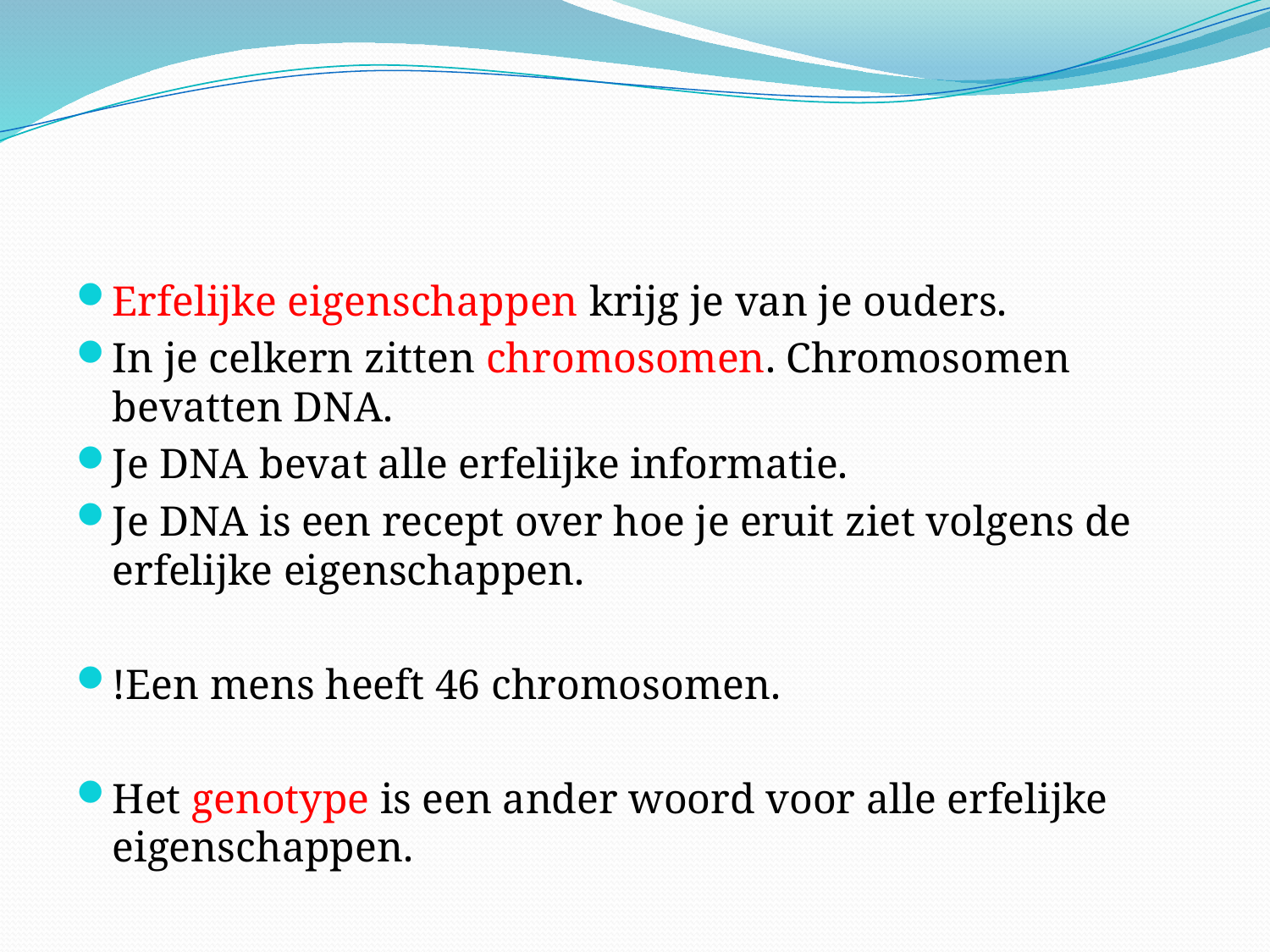

Erfelijke eigenschappen krijg je van je ouders.
In je celkern zitten chromosomen. Chromosomen bevatten DNA.
Je DNA bevat alle erfelijke informatie.
Je DNA is een recept over hoe je eruit ziet volgens de erfelijke eigenschappen.

!Een mens heeft 46 chromosomen.

Het genotype is een ander woord voor alle erfelijke eigenschappen.